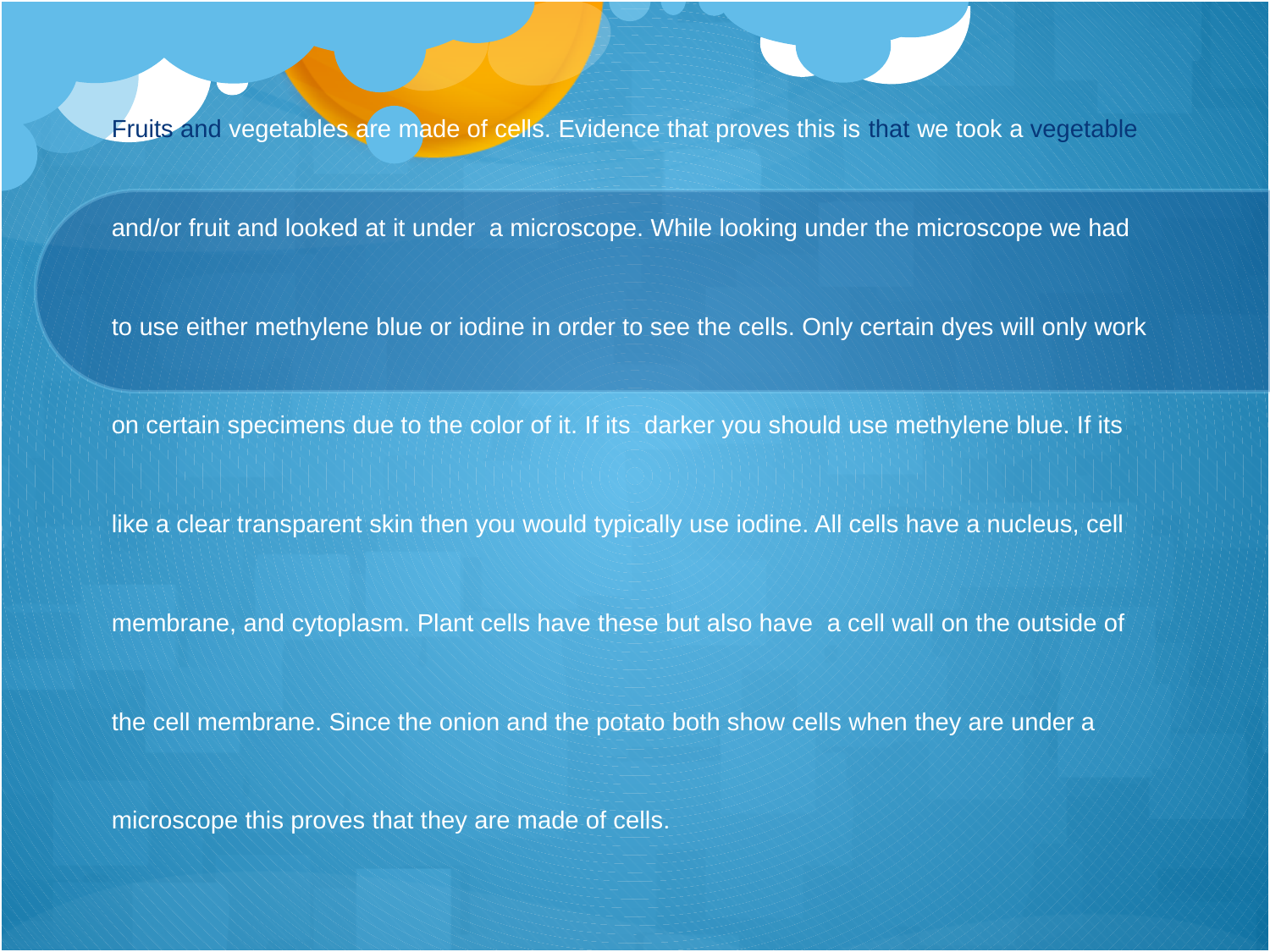

# Fruits and vegetables are made of cells. Evidence that proves this is that we took a vegetable and/or fruit and looked at it under  a microscope. While looking under the microscope we had to use either methylene blue or iodine in order to see the cells. Only certain dyes will only work on certain specimens due to the color of it. If its  darker you should use methylene blue. If its like a clear transparent skin then you would typically use iodine. All cells have a nucleus, cell membrane, and cytoplasm. Plant cells have these but also have  a cell wall on the outside of the cell membrane. Since the onion and the potato both show cells when they are under a microscope this proves that they are made of cells.